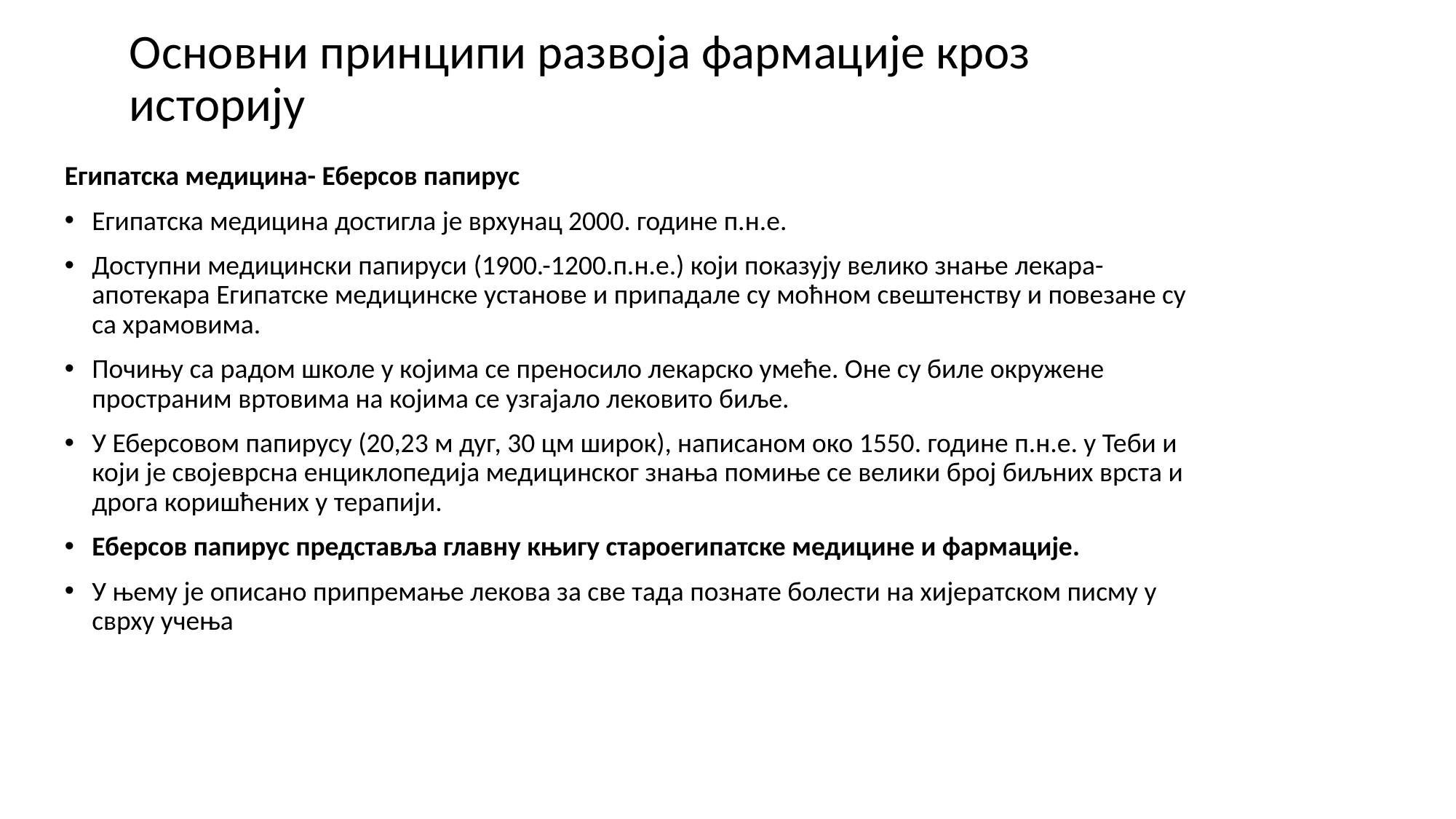

# Основни принципи развоја фармације кроз историју
Египатска медицина- Еберсов папирус
Египатска медицина достигла је врхунац 2000. године п.н.е.
Доступни медицински папируси (1900.-1200.п.н.е.) који показују велико знање лекара- апотекара Египатске медицинске установе и припадале су моћном свештенству и повезане су са храмовима.
Почињу са радом школе у којима се преносило лекарско умеће. Оне су биле окружене пространим вртовима на којима се узгајало лековито биље.
У Еберсовом папирусу (20,23 м дуг, 30 цм широк), написаном око 1550. године п.н.е. у Теби и који је својеврсна енциклопедија медицинског знања помиње се велики број биљних врста и дрога коришћених у терапији.
Еберсов папирус представља главну књигу староегипатске медицине и фармације.
У њему је описано припремање лекова за све тада познате болести на хијератском писму у сврху учења